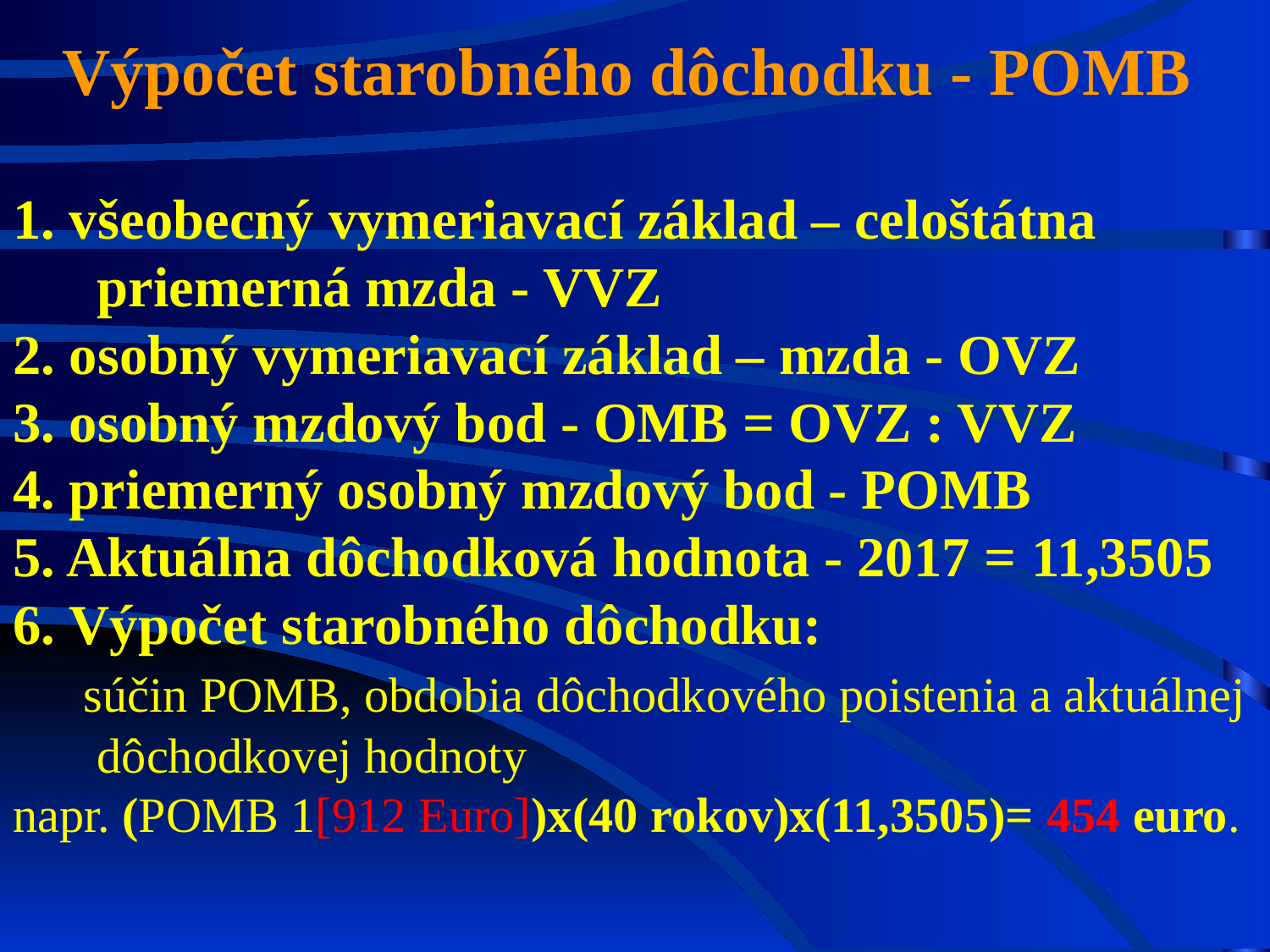

Výpočet starobného dôchodku - POMB
1. všeobecný vymeriavací základ – celoštátna priemerná mzda - VVZ
2. osobný vymeriavací základ – mzda - OVZ
3. osobný mzdový bod - OMB = OVZ : VVZ
4. priemerný osobný mzdový bod - POMB
5. Aktuálna dôchodková hodnota - 2017 = 11,3505
6. Výpočet starobného dôchodku:
     súčin POMB, obdobia dôchodkového poistenia a aktuálnej dôchodkovej hodnoty
napr. (POMB 1[912 Euro])x(40 rokov)x(11,3505)= 454 euro.